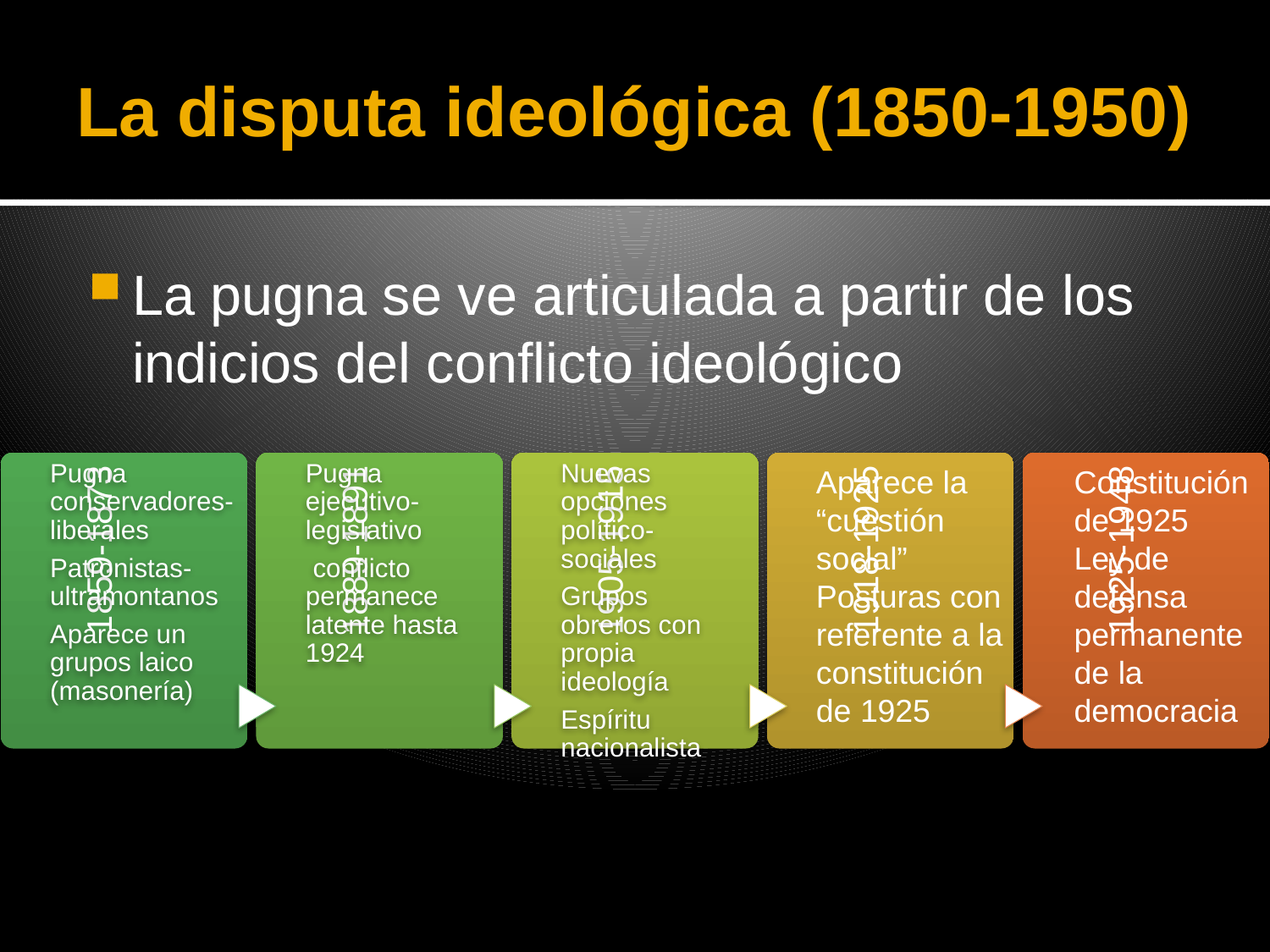

# La disputa ideológica (1850-1950)
La pugna se ve articulada a partir de los indicios del conflicto ideológico
1859-1873
Pugna conservadores-liberales
Patronistas-ultramontanos
Aparece un grupos laico (masonería)
1889-1891
Pugna ejecutivo-legislativo
 conflicto permanece latente hasta 1924
1905-1915
Nuevas opciones político-sociales
Grupos obreros con propia ideología
Espíritu nacionalista
1918-1925
1925-1948
Aparece la “cuestión social”
Posturas con referente a la constitución de 1925
Constitución de 1925
Ley de defensa permanente de la democracia